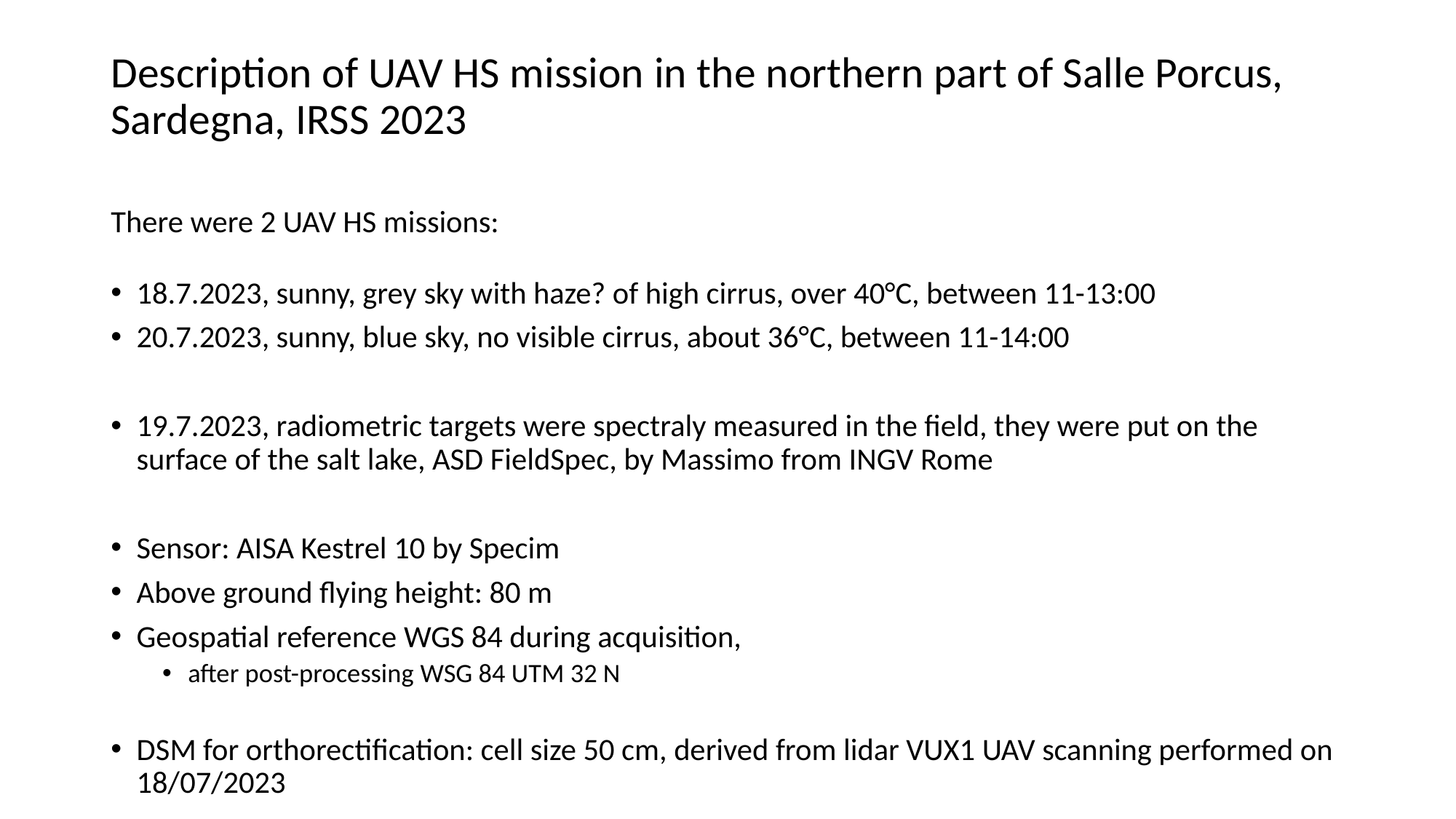

# Description of UAV HS mission in the northern part of Salle Porcus, Sardegna, IRSS 2023
There were 2 UAV HS missions:

18.7.2023, sunny, grey sky with haze? of high cirrus, over 40°C, between 11-13:00
20.7.2023, sunny, blue sky, no visible cirrus, about 36°C, between 11-14:00

19.7.2023, radiometric targets were spectraly measured in the field, they were put on the surface of the salt lake, ASD FieldSpec, by Massimo from INGV Rome

Sensor: AISA Kestrel 10 by Specim
Above ground flying height: 80 m
Geospatial reference WGS 84 during acquisition,
after post-processing WSG 84 UTM 32 N

DSM for orthorectification: cell size 50 cm, derived from lidar VUX1 UAV scanning performed on 18/07/2023